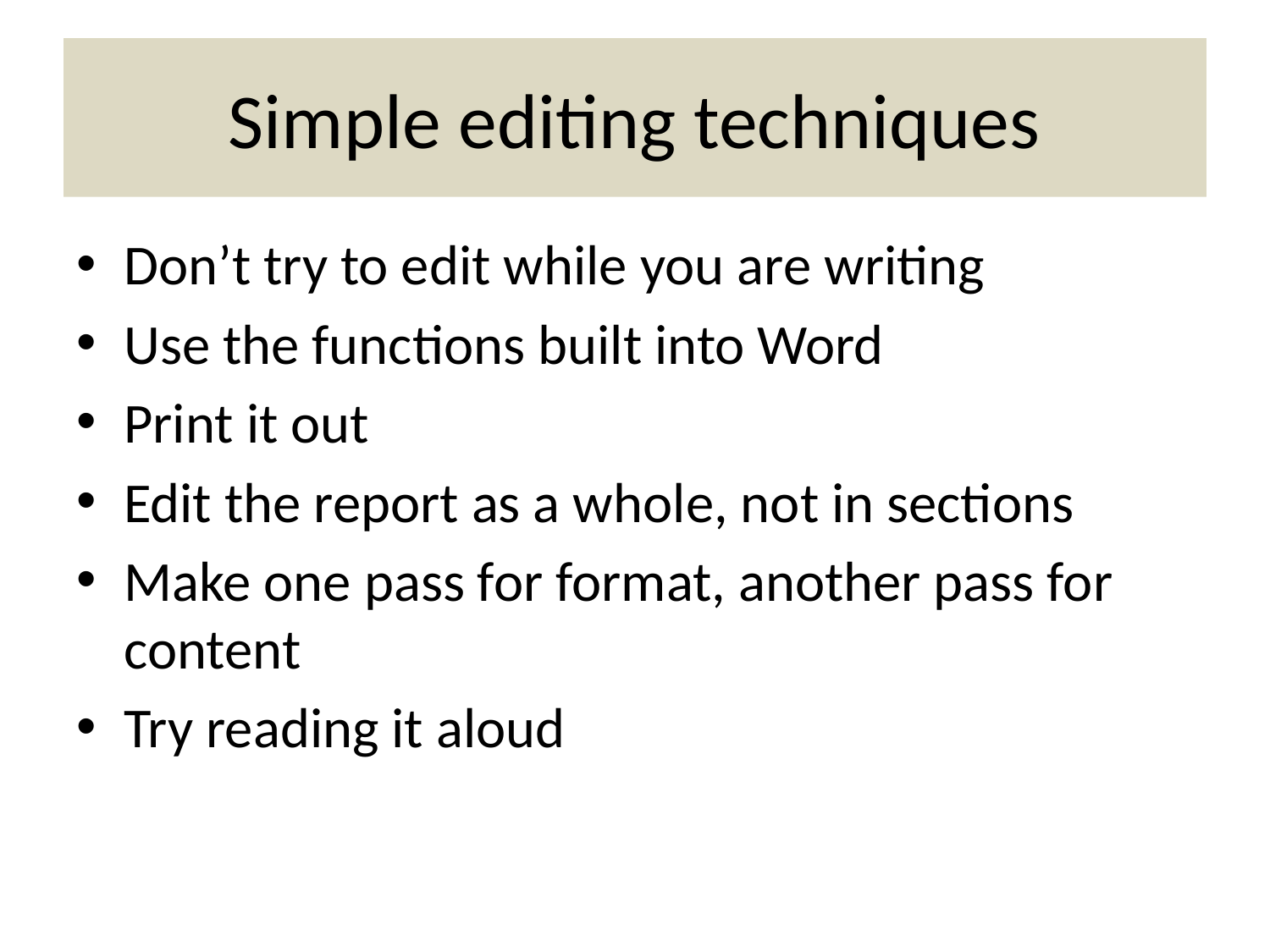

# Simple editing techniques
Don’t try to edit while you are writing
Use the functions built into Word
Print it out
Edit the report as a whole, not in sections
Make one pass for format, another pass for content
Try reading it aloud